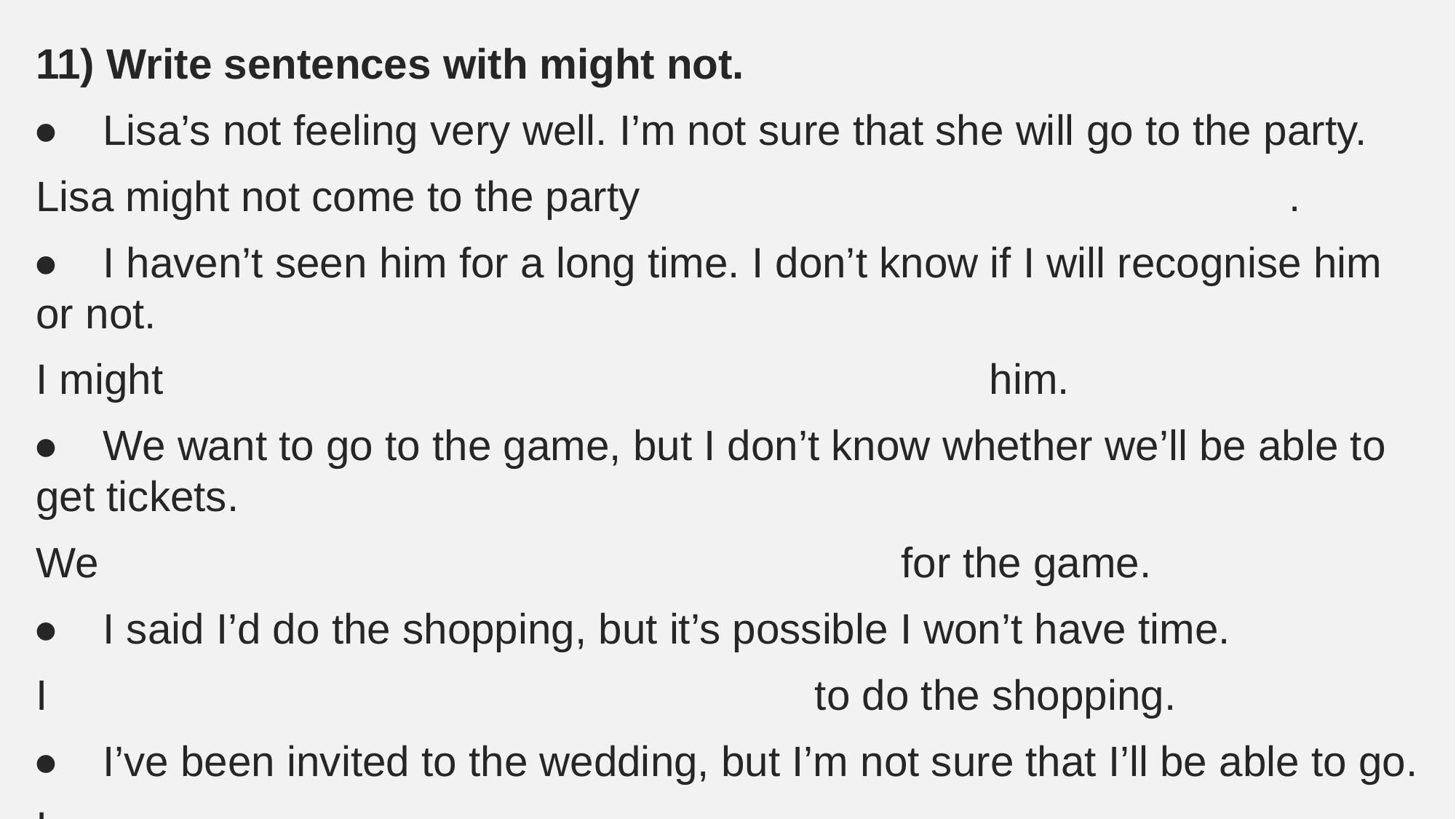

#
11) Write sentences with might not.
⦁    Lisa’s not feeling very well. I’m not sure that she will go to the party.
Lisa might not come to the party                                                       .
⦁    I haven’t seen him for a long time. I don’t know if I will recognise him or not.
I might                                                                      him.
⦁    We want to go to the game, but I don’t know whether we’ll be able to get tickets.
We                                                                    for the game.
⦁    I said I’d do the shopping, but it’s possible I won’t have time.
I                                                                 to do the shopping.
⦁    I’ve been invited to the wedding, but I’m not sure that I’ll be able to go.
I                                                                               .